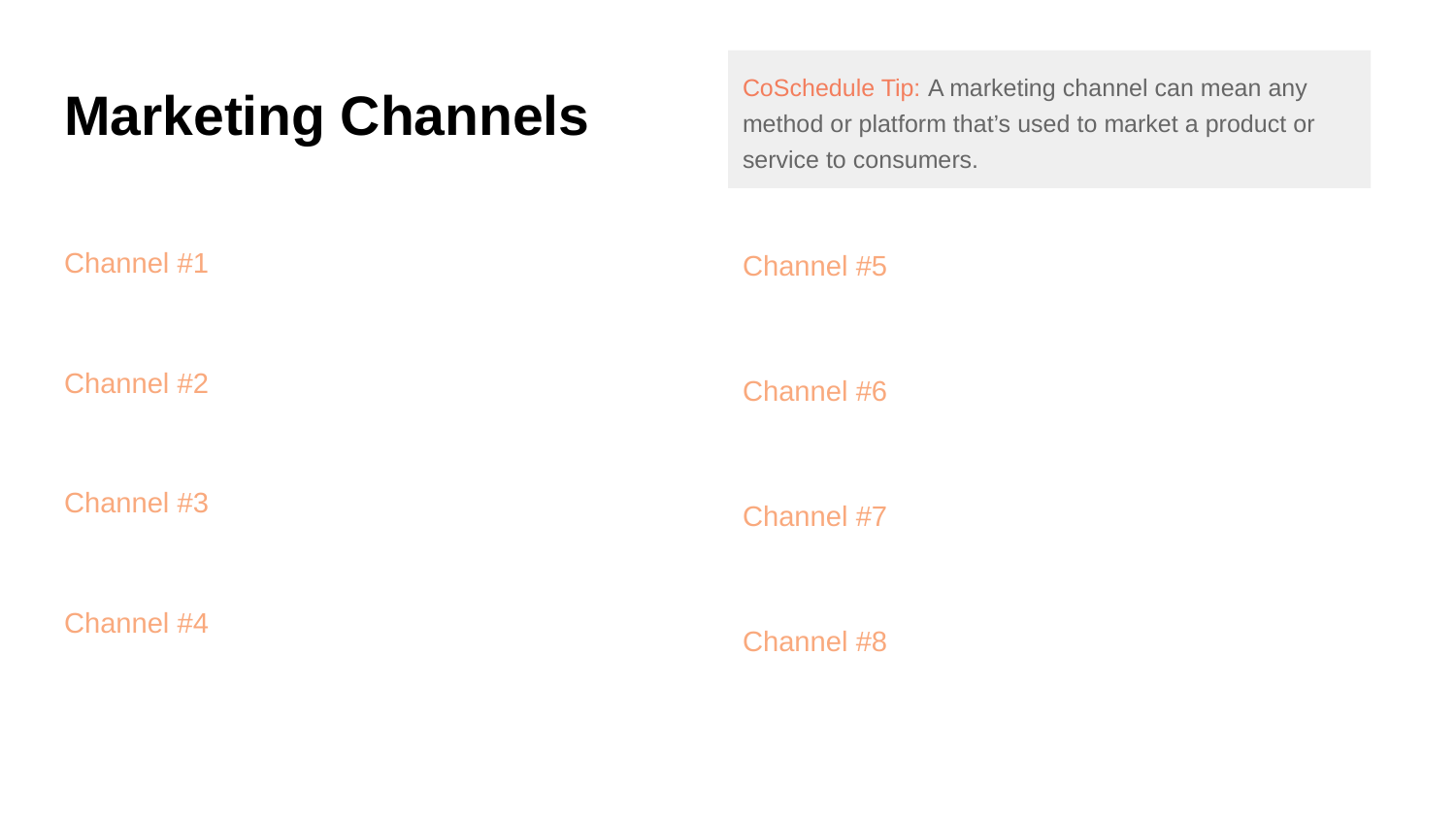

CoSchedule Tip: A marketing channel can mean any method or platform that’s used to market a product or service to consumers.
# Marketing Channels
Channel #1

Channel #2

Channel #3

Channel #4

Channel #5

Channel #6

Channel #7

Channel #8